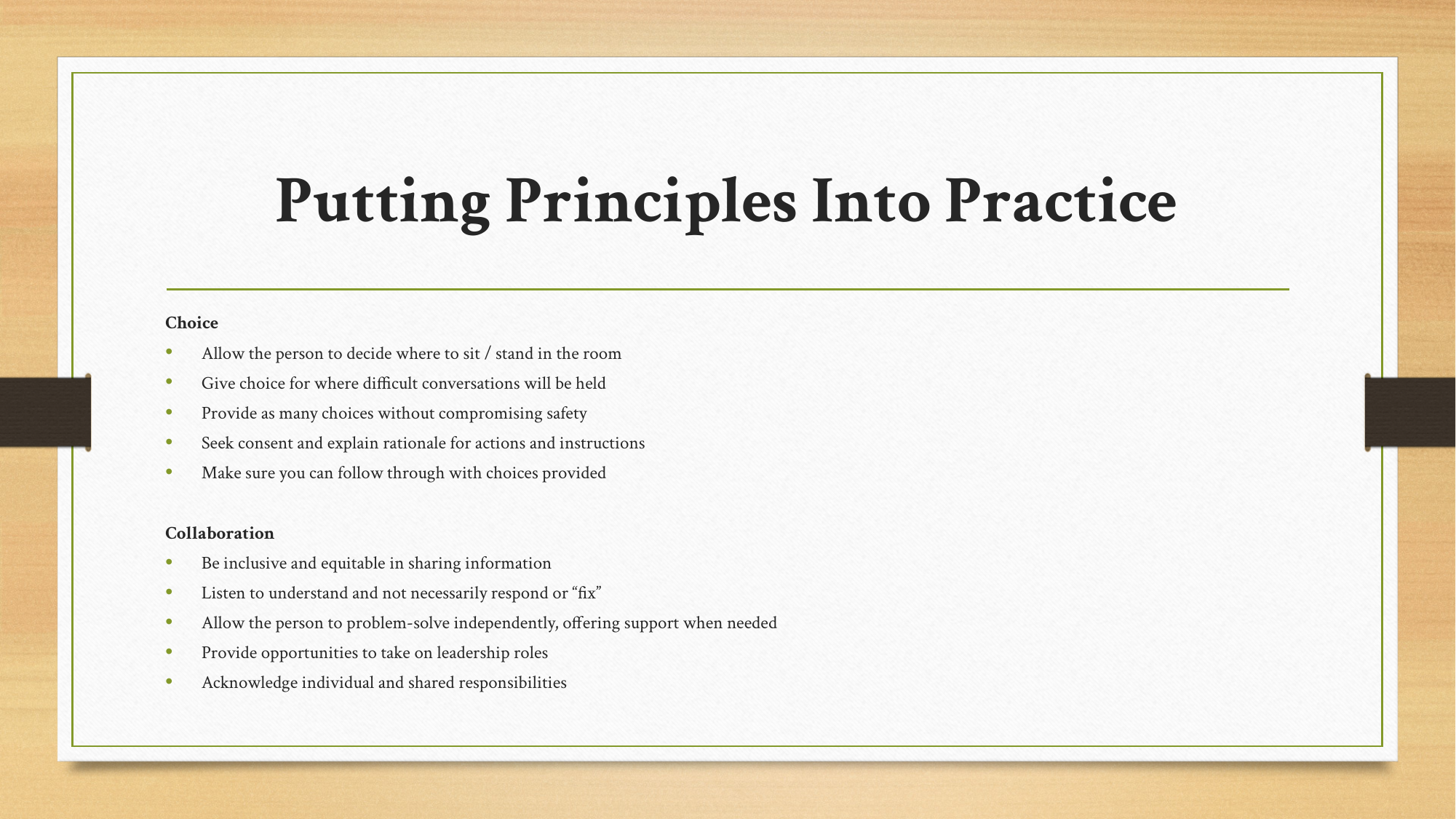

# Putting Principles Into Practice
Choice
Allow the person to decide where to sit / stand in the room
Give choice for where difficult conversations will be held
Provide as many choices without compromising safety
Seek consent and explain rationale for actions and instructions
Make sure you can follow through with choices provided

Collaboration
Be inclusive and equitable in sharing information
Listen to understand and not necessarily respond or “fix”
Allow the person to problem-solve independently, offering support when needed
Provide opportunities to take on leadership roles
Acknowledge individual and shared responsibilities